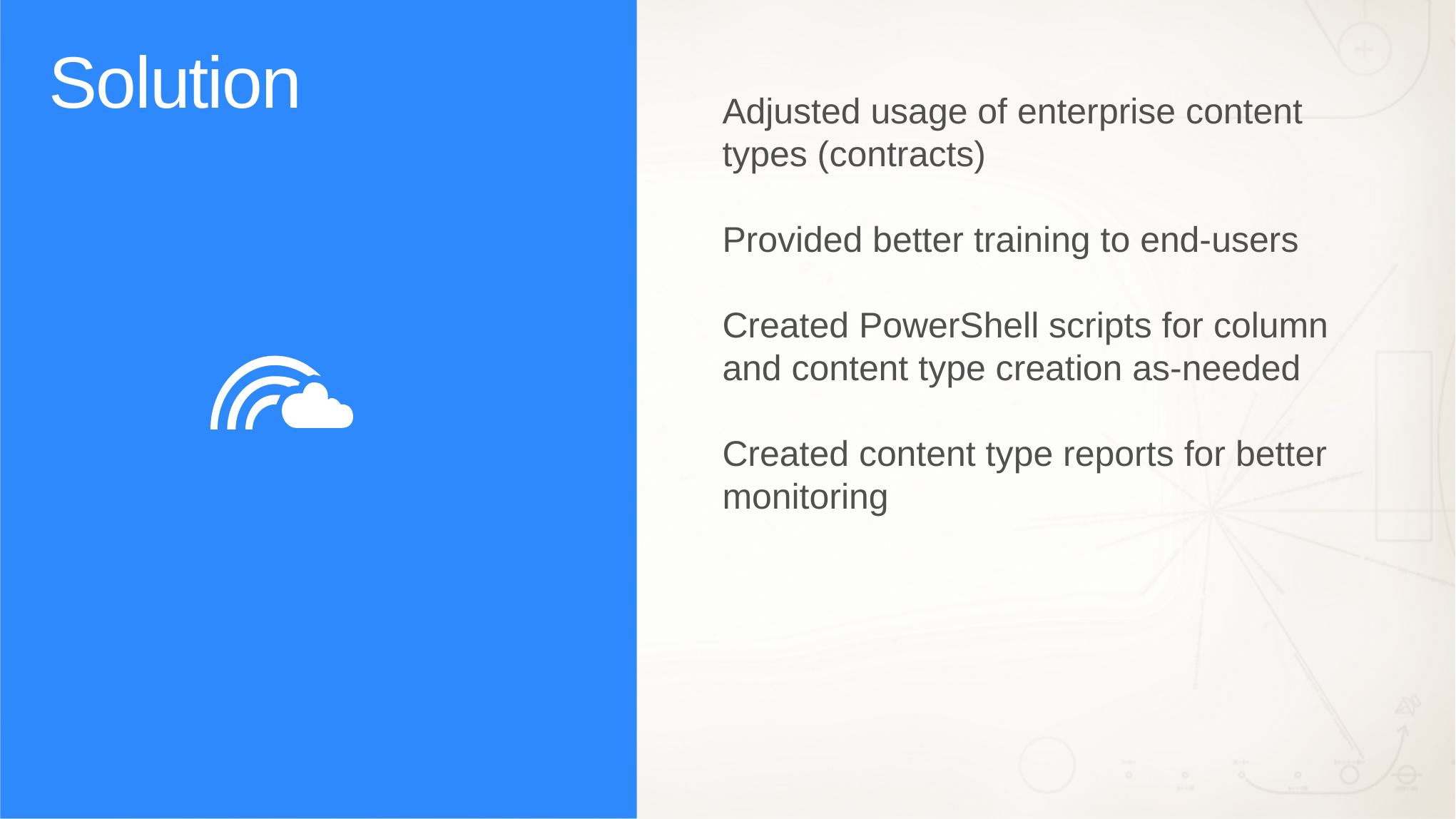

# Solution
Adjusted usage of enterprise content types (contracts)

Provided better training to end-users

Created PowerShell scripts for column and content type creation as-needed

Created content type reports for better monitoring